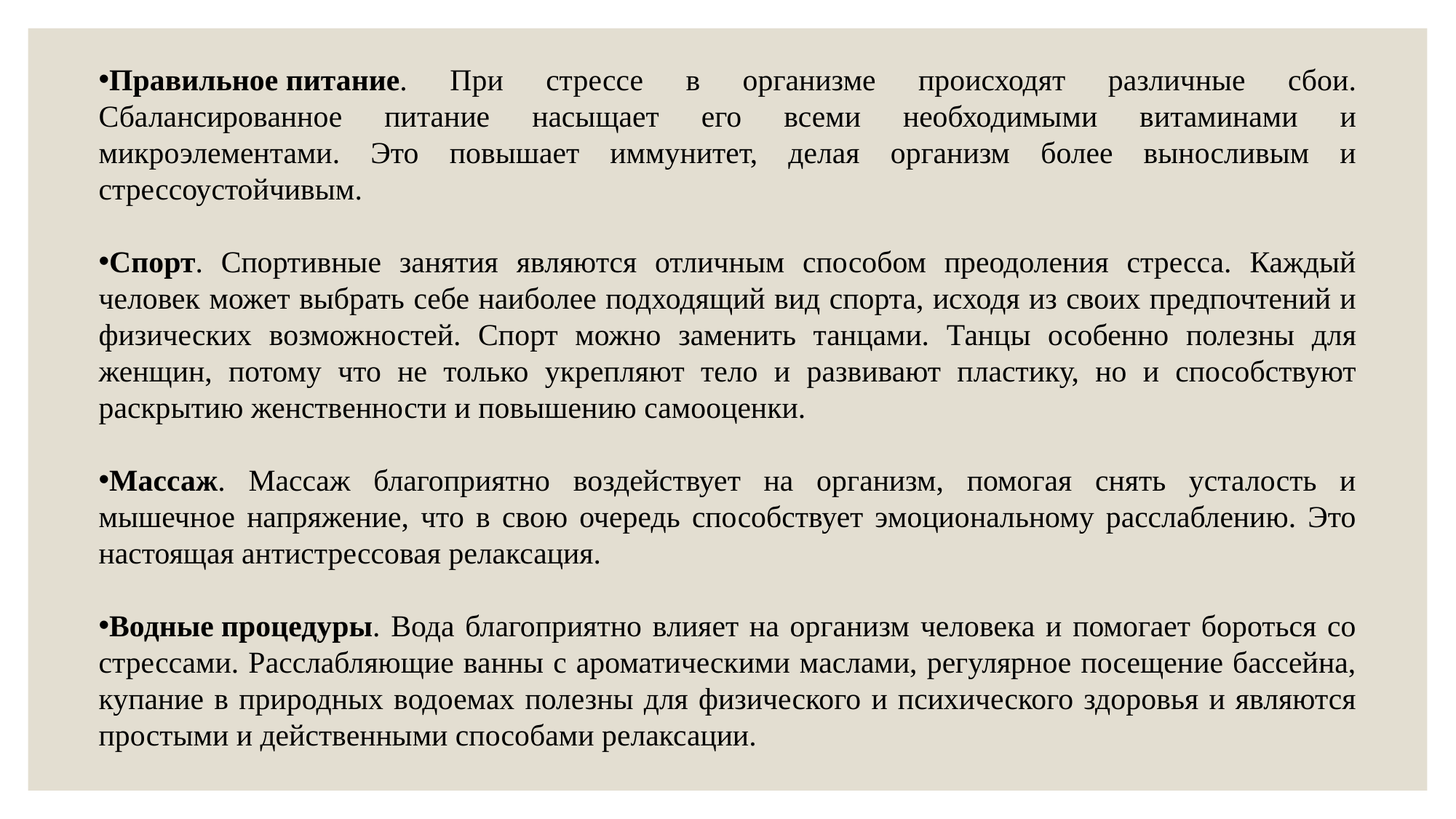

Правильное питание. При стрессе в организме происходят различные сбои. Сбалансированное питание насыщает его всеми необходимыми витаминами и микроэлементами. Это повышает иммунитет, делая организм более выносливым и стрессоустойчивым.

Спорт. Спортивные занятия являются отличным способом преодоления стресса. Каждый человек может выбрать себе наиболее подходящий вид спорта, исходя из своих предпочтений и физических возможностей. Спорт можно заменить танцами. Танцы особенно полезны для женщин, потому что не только укрепляют тело и развивают пластику, но и способствуют раскрытию женственности и повышению самооценки.

Массаж. Массаж благоприятно воздействует на организм, помогая снять усталость и мышечное напряжение, что в свою очередь способствует эмоциональному расслаблению. Это настоящая антистрессовая релаксация.

Водные процедуры. Вода благоприятно влияет на организм человека и помогает бороться со стрессами. Расслабляющие ванны с ароматическими маслами, регулярное посещение бассейна, купание в природных водоемах полезны для физического и психического здоровья и являются простыми и действенными способами релаксации.